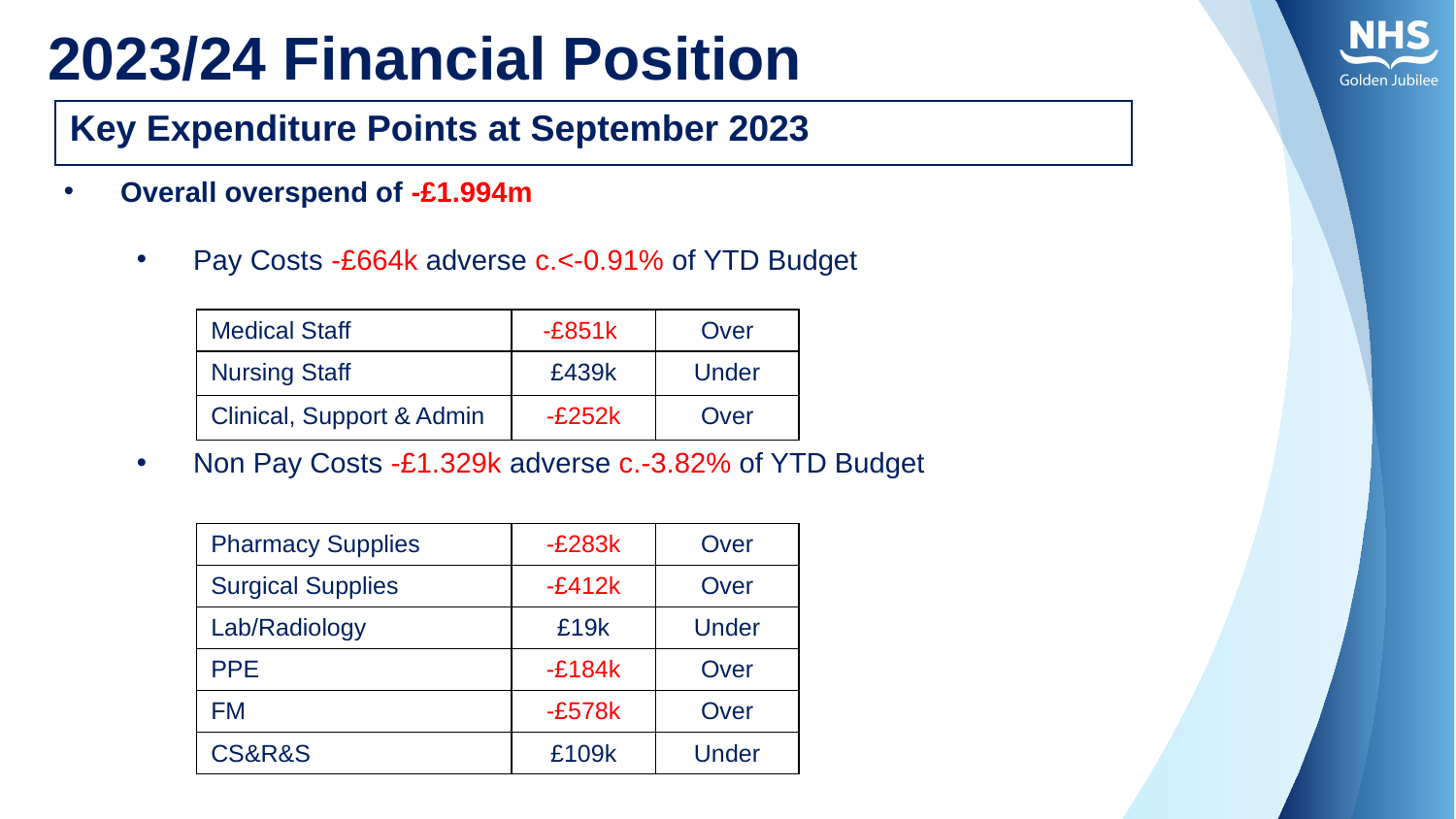

# 2023/24 Financial Position
| Key Expenditure Points at September 2023 |
| --- |
Overall overspend of -£1.994m

Pay Costs -£664k adverse c.<-0.91% of YTD Budget

Non Pay Costs -£1.329k adverse c.-3.82% of YTD Budget

| Medical Staff | -£851k | Over |
| --- | --- | --- |
| Nursing Staff | £439k | Under |
| Clinical, Support & Admin | -£252k | Over |
| Pharmacy Supplies | -£283k | Over |
| --- | --- | --- |
| Surgical Supplies | -£412k | Over |
| Lab/Radiology | £19k | Under |
| PPE | -£184k | Over |
| FM | -£578k | Over |
| CS&R&S | £109k | Under |